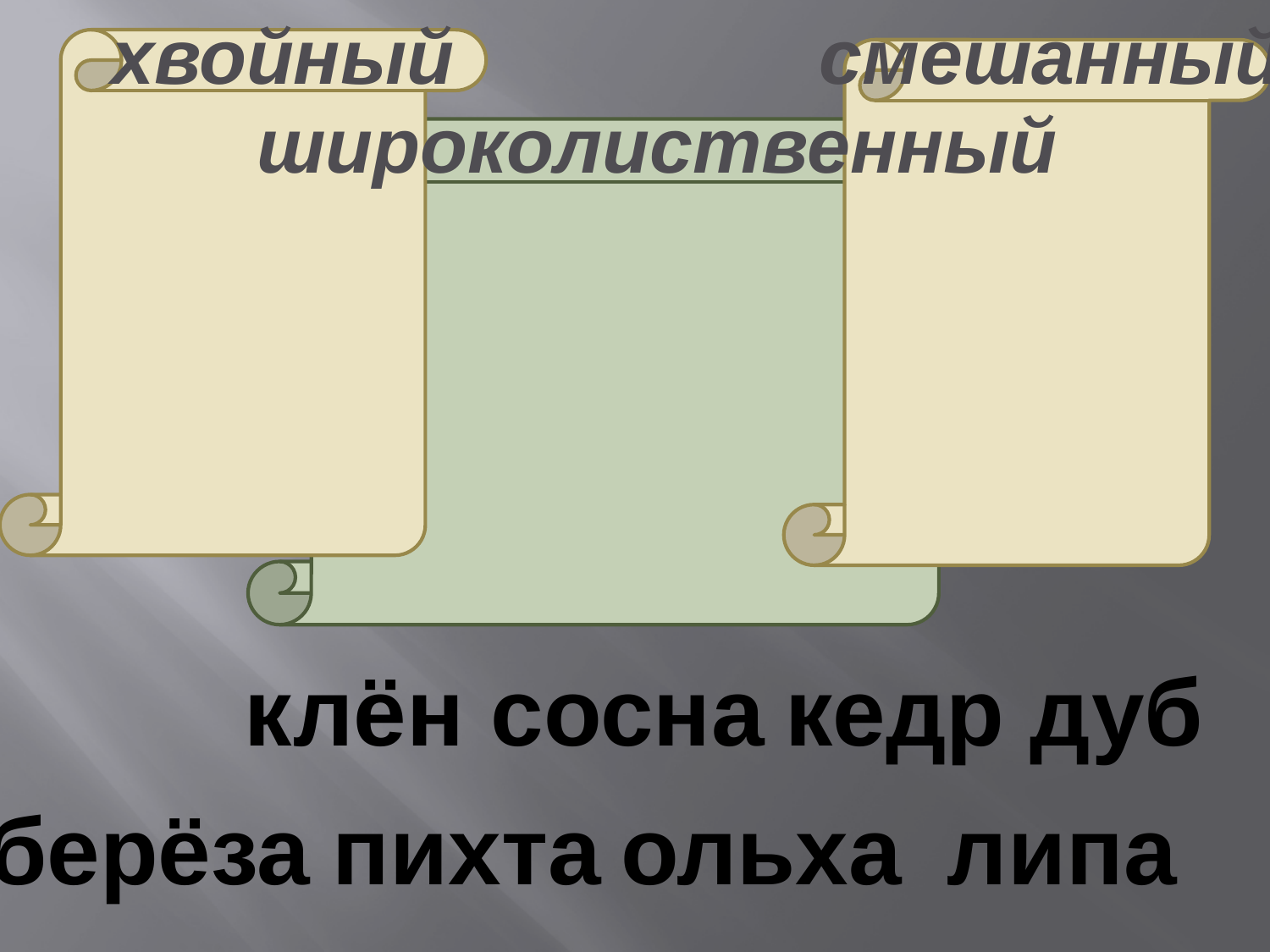

хвойный
смешанный

#

широколиственный

клён
сосна
кедр
дуб
берёза
пихта
ольха
липа